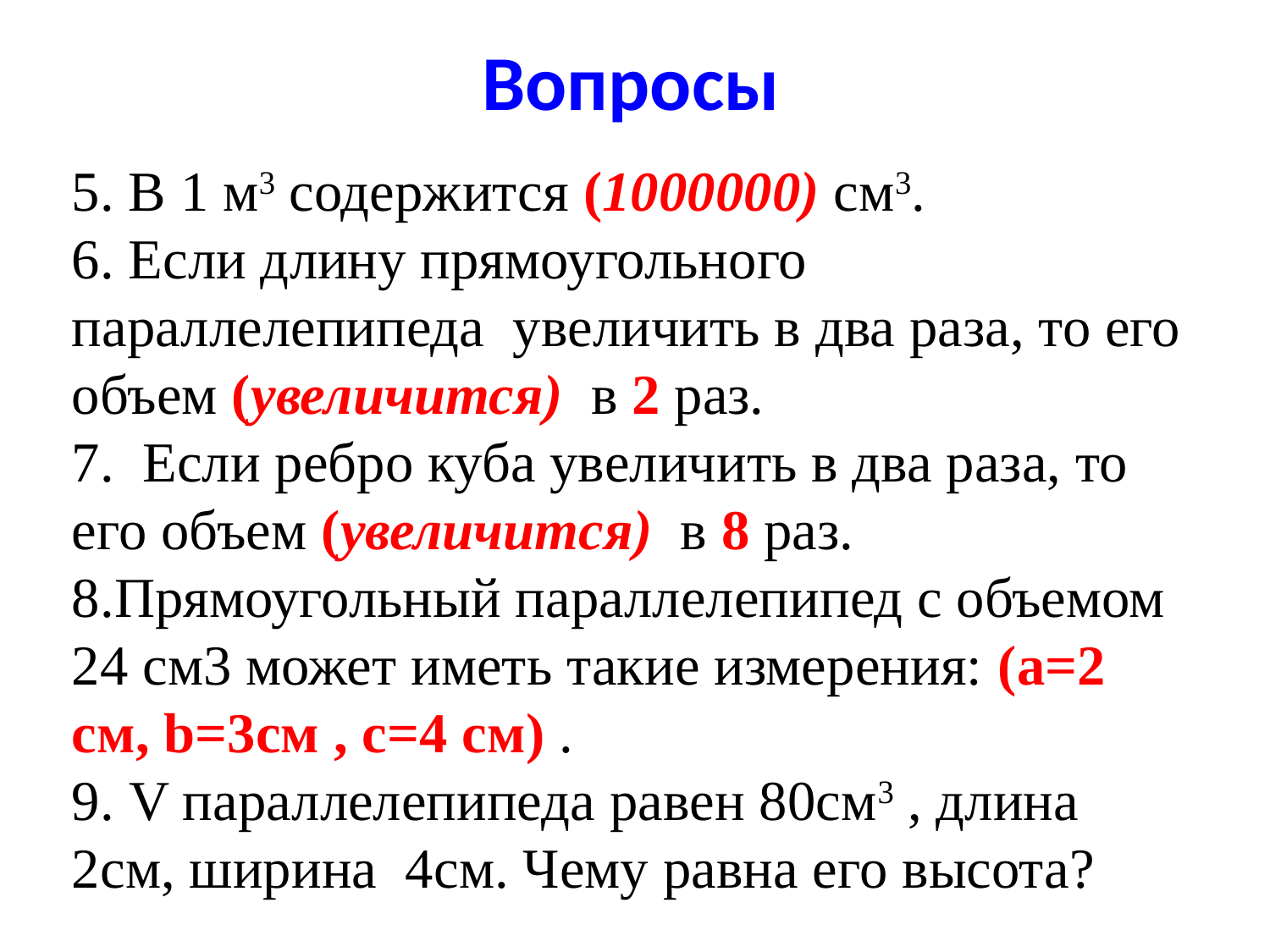

# Вопросы
5. В 1 м3 содержится (1000000) см3.
6. Если длину прямоугольного параллелепипеда  увеличить в два раза, то его объем (увеличится)  в 2 раз.
7.  Если ребро куба увеличить в два раза, то его объем (увеличится)  в 8 раз.
8.Прямоугольный параллелепипед с объемом 24 см3 может иметь такие измерения: (a=2 см, b=3см , c=4 см) .
9. V параллелепипеда равен 80см3 , длина 2см, ширина  4см. Чему равна его высота?